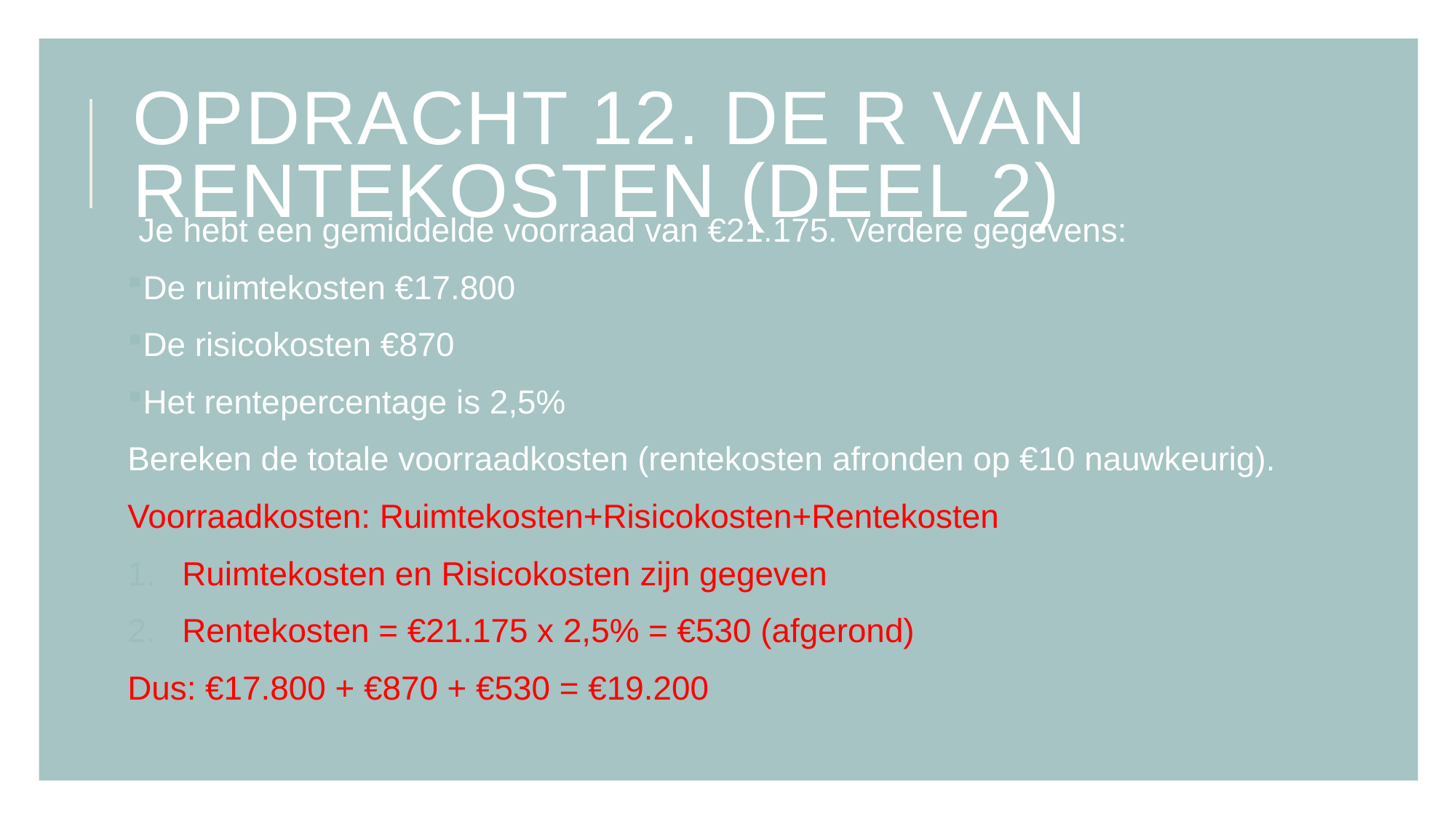

# Opdracht 12. De R van Rentekosten (deel 2)
Je hebt een gemiddelde voorraad van €21.175. Verdere gegevens:
De ruimtekosten €17.800
De risicokosten €870
Het rentepercentage is 2,5%
Bereken de totale voorraadkosten (rentekosten afronden op €10 nauwkeurig).
Voorraadkosten: Ruimtekosten+Risicokosten+Rentekosten
Ruimtekosten en Risicokosten zijn gegeven
Rentekosten = €21.175 x 2,5% = €530 (afgerond)
Dus: €17.800 + €870 + €530 = €19.200